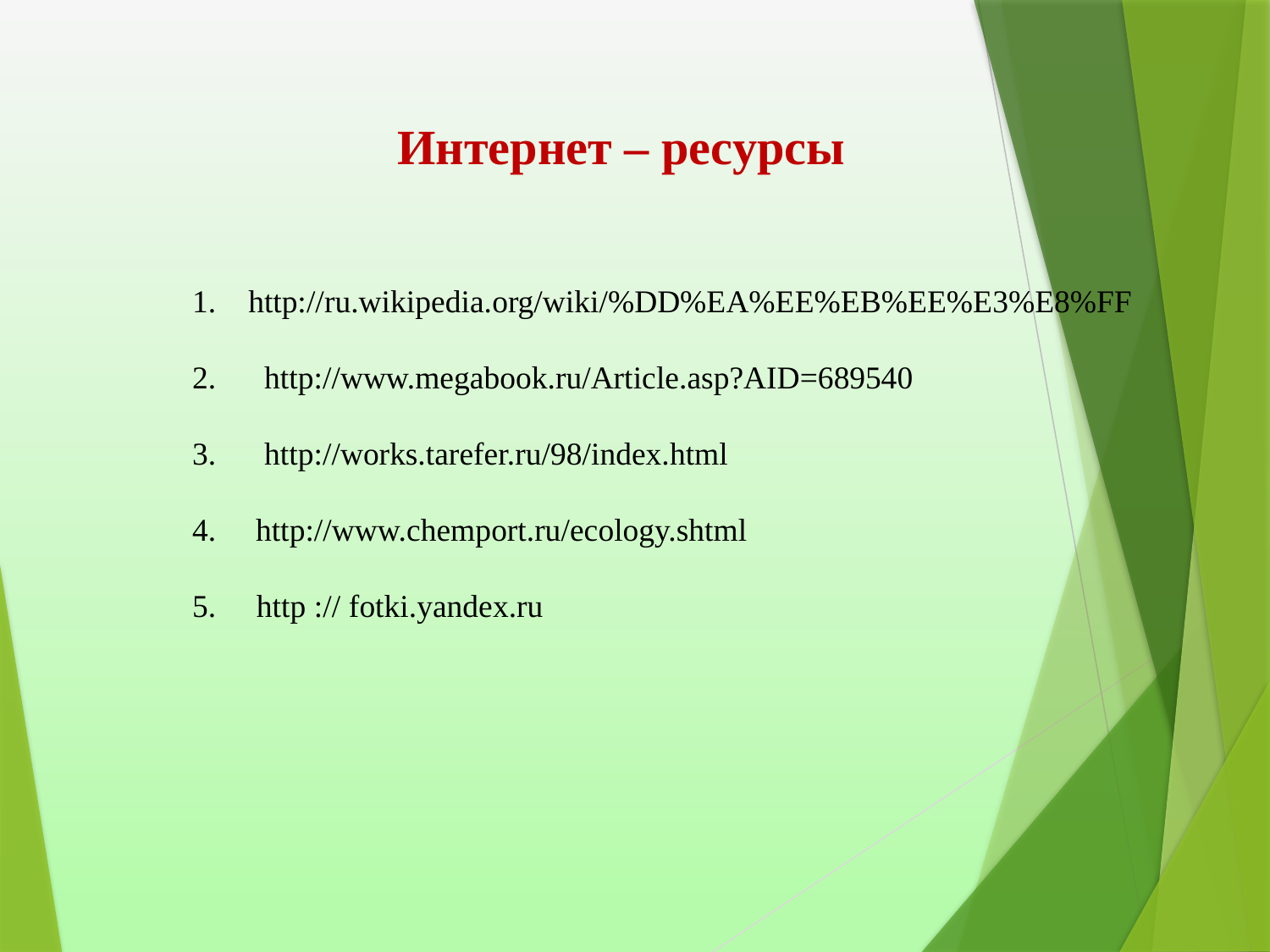

Интернет – ресурсы

1.    http://ru.wikipedia.org/wiki/%DD%EA%EE%EB%EE%E3%E8%FF

2.      http://www.megabook.ru/Article.asp?AID=689540

3.      http://works.tarefer.ru/98/index.html

http://www.chemport.ru/ecology.shtml

5.     http :// fotki.yandex.ru